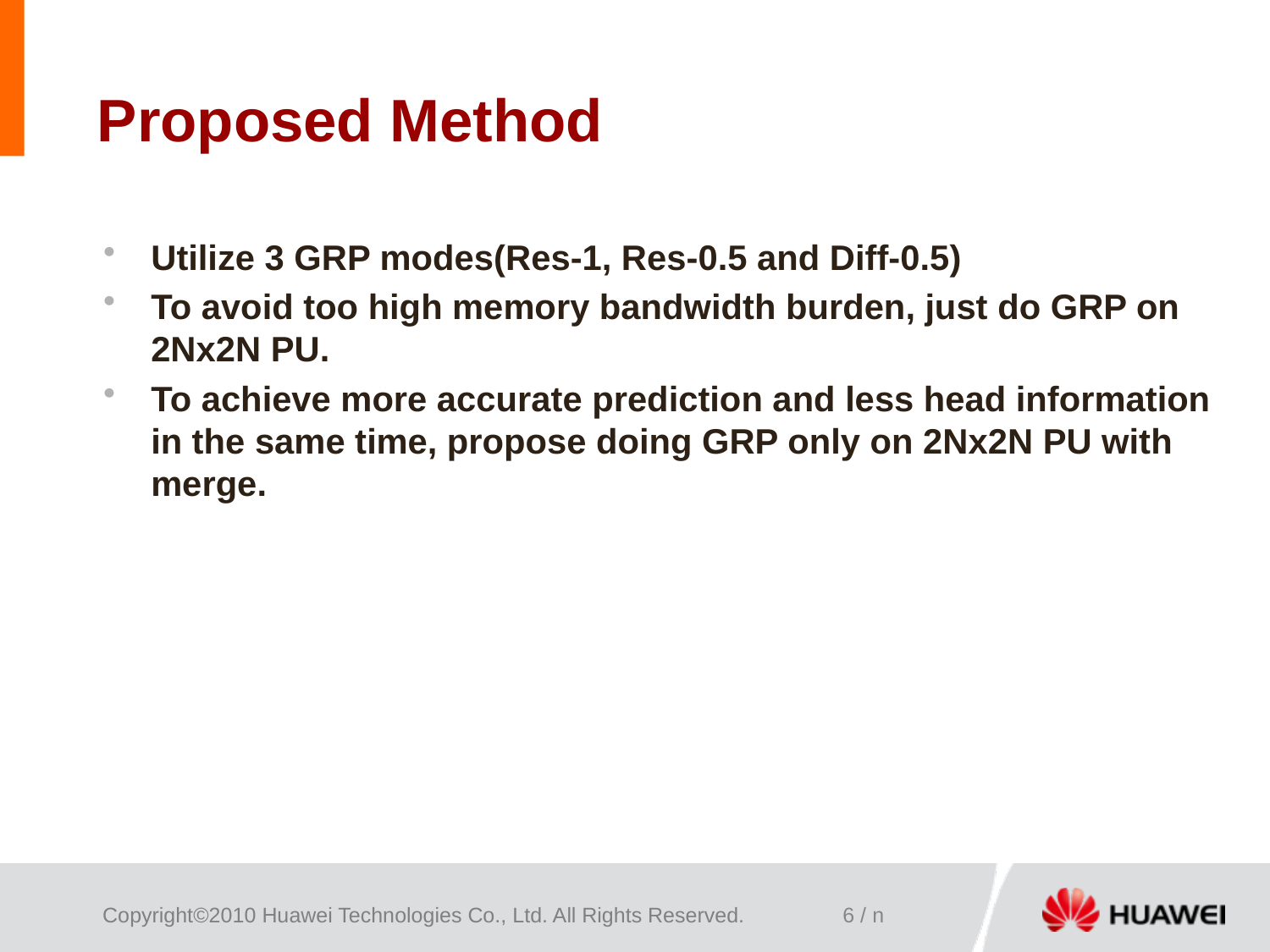

# Proposed Method
Utilize 3 GRP modes(Res-1, Res-0.5 and Diff-0.5)
To avoid too high memory bandwidth burden, just do GRP on 2Nx2N PU.
To achieve more accurate prediction and less head information in the same time, propose doing GRP only on 2Nx2N PU with merge.